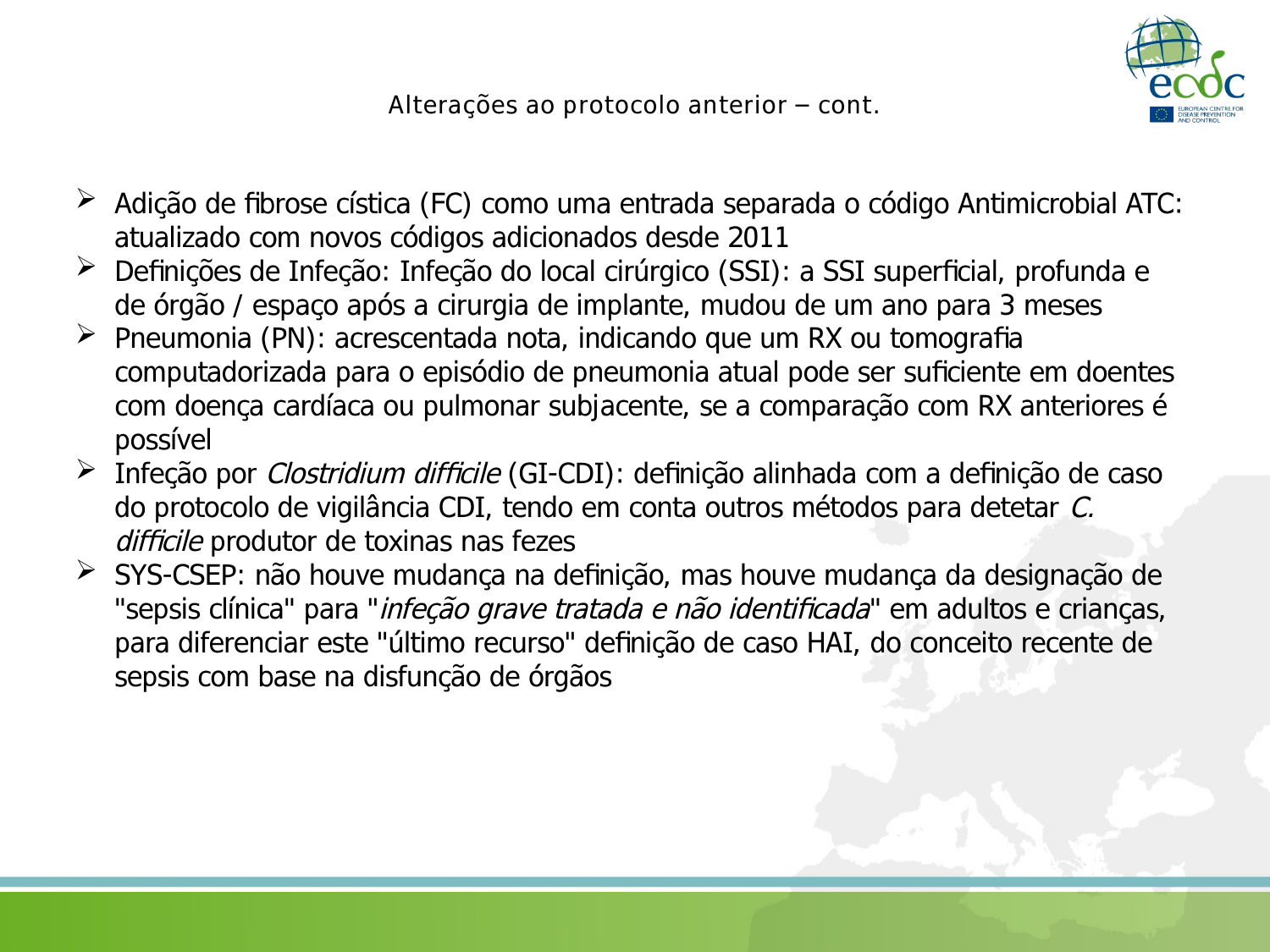

Alterações ao protocolo anterior – cont.

Adição de fibrose cística (FC) como uma entrada separada o código Antimicrobial ATC: atualizado com novos códigos adicionados desde 2011
Definições de Infeção: Infeção do local cirúrgico (SSI): a SSI superficial, profunda e de órgão / espaço após a cirurgia de implante, mudou de um ano para 3 meses
Pneumonia (PN): acrescentada nota, indicando que um RX ou tomografia computadorizada para o episódio de pneumonia atual pode ser suficiente em doentes com doença cardíaca ou pulmonar subjacente, se a comparação com RX anteriores é possível
Infeção por Clostridium difficile (GI-CDI): definição alinhada com a definição de caso do protocolo de vigilância CDI, tendo em conta outros métodos para detetar C. difficile produtor de toxinas nas fezes
SYS-CSEP: não houve mudança na definição, mas houve mudança da designação de "sepsis clínica" para "infeção grave tratada e não identificada" em adultos e crianças, para diferenciar este "último recurso" definição de caso HAI, do conceito recente de sepsis com base na disfunção de órgãos